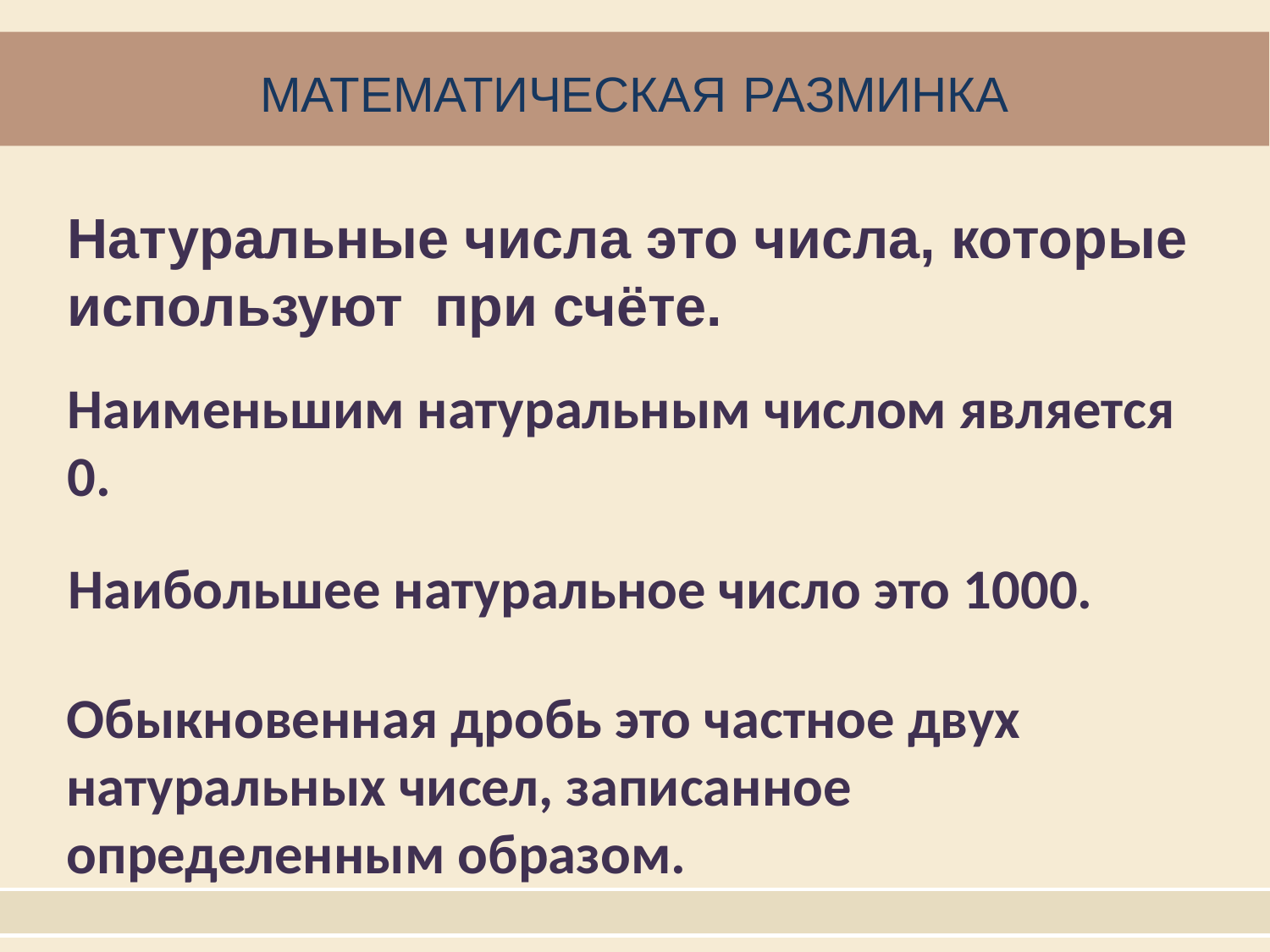

МАТЕМАТИЧЕСКАЯ РАЗМИНКА
Натуральные числа это числа, которые используют  при счёте.
Наименьшим натуральным числом является 0.
Наибольшее натуральное число это 1000.
Обыкновенная дробь это частное двух натуральных чисел, записанное определенным образом.